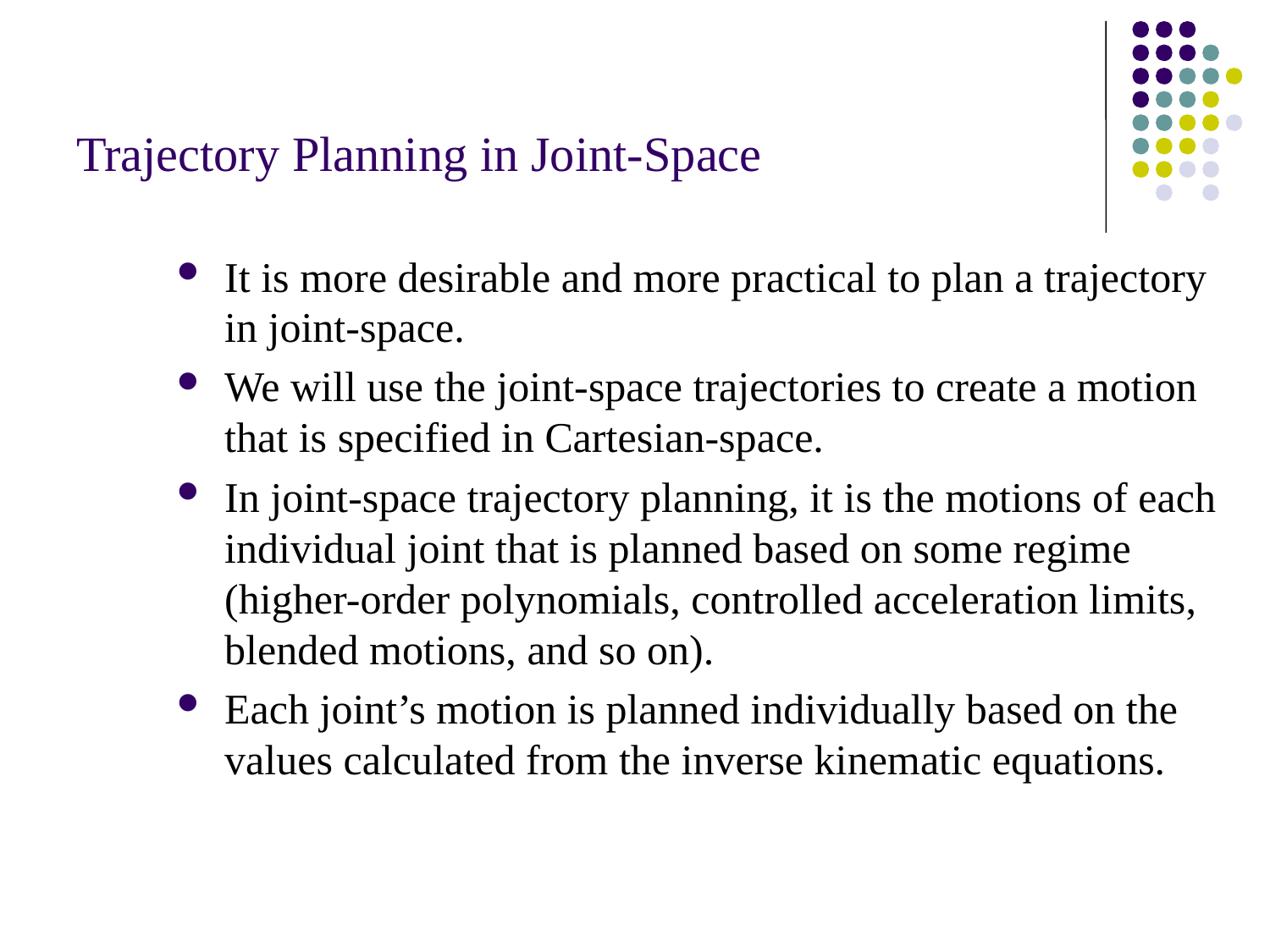

# Trajectory Planning in Joint-Space
It is more desirable and more practical to plan a trajectory in joint-space.
We will use the joint-space trajectories to create a motion that is specified in Cartesian-space.
In joint-space trajectory planning, it is the motions of each individual joint that is planned based on some regime (higher-order polynomials, controlled acceleration limits, blended motions, and so on).
Each joint’s motion is planned individually based on the values calculated from the inverse kinematic equations.